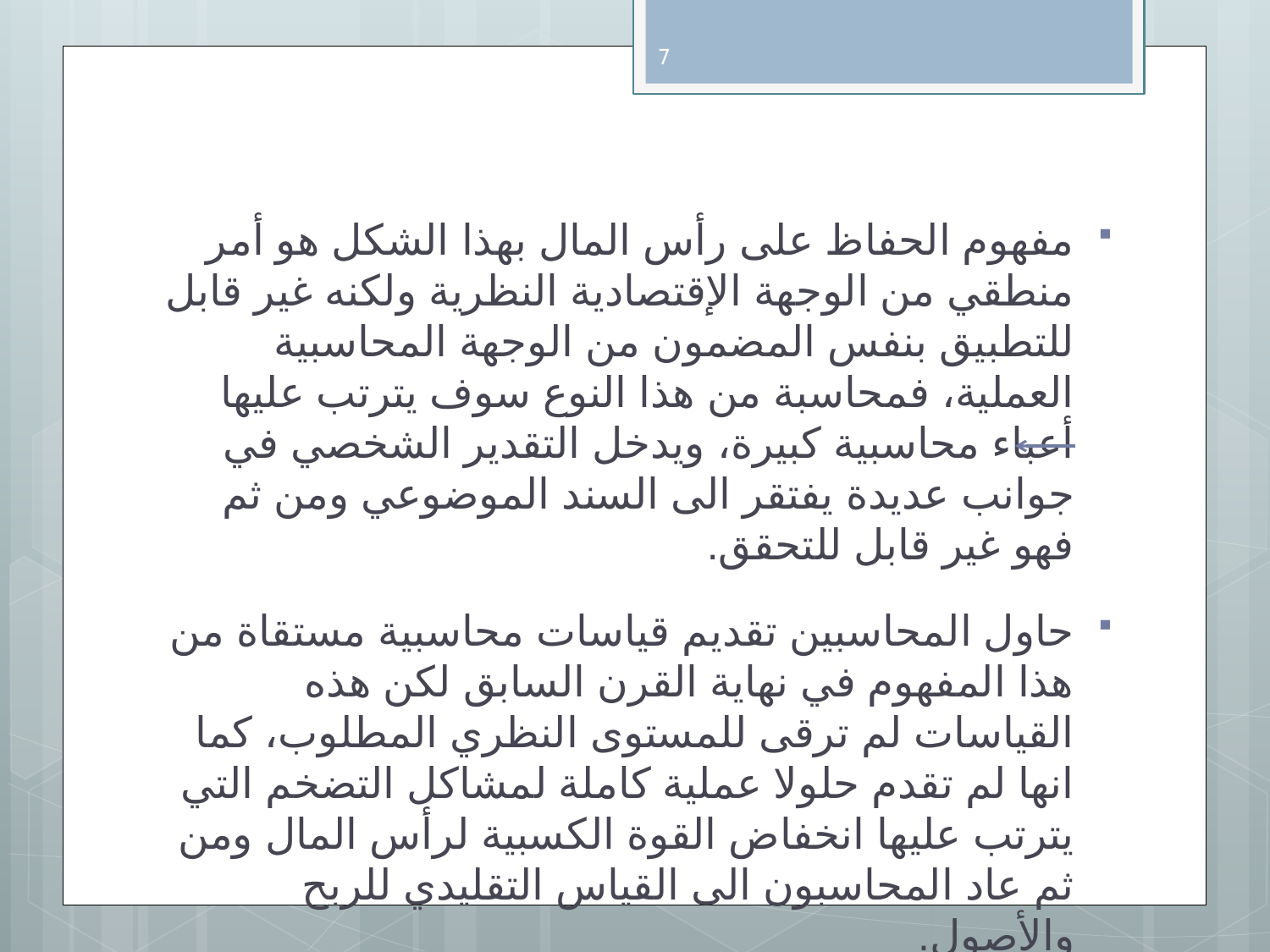

7
مفهوم الحفاظ على رأس المال بهذا الشكل هو أمر منطقي من الوجهة الإقتصادية النظرية ولكنه غير قابل للتطبيق بنفس المضمون من الوجهة المحاسبية العملية، فمحاسبة من هذا النوع سوف يترتب عليها أعباء محاسبية كبيرة، ويدخل التقدير الشخصي في جوانب عديدة 	يفتقر الى السند الموضوعي ومن ثم فهو غير قابل للتحقق.

حاول المحاسبين تقديم قياسات محاسبية مستقاة من هذا المفهوم في نهاية القرن السابق لكن هذه القياسات لم ترقى للمستوى النظري المطلوب، كما انها لم تقدم حلولا عملية كاملة لمشاكل التضخم التي يترتب عليها انخفاض القوة الكسبية لرأس المال ومن ثم عاد المحاسبون الى القياس التقليدي للربح والأصول.